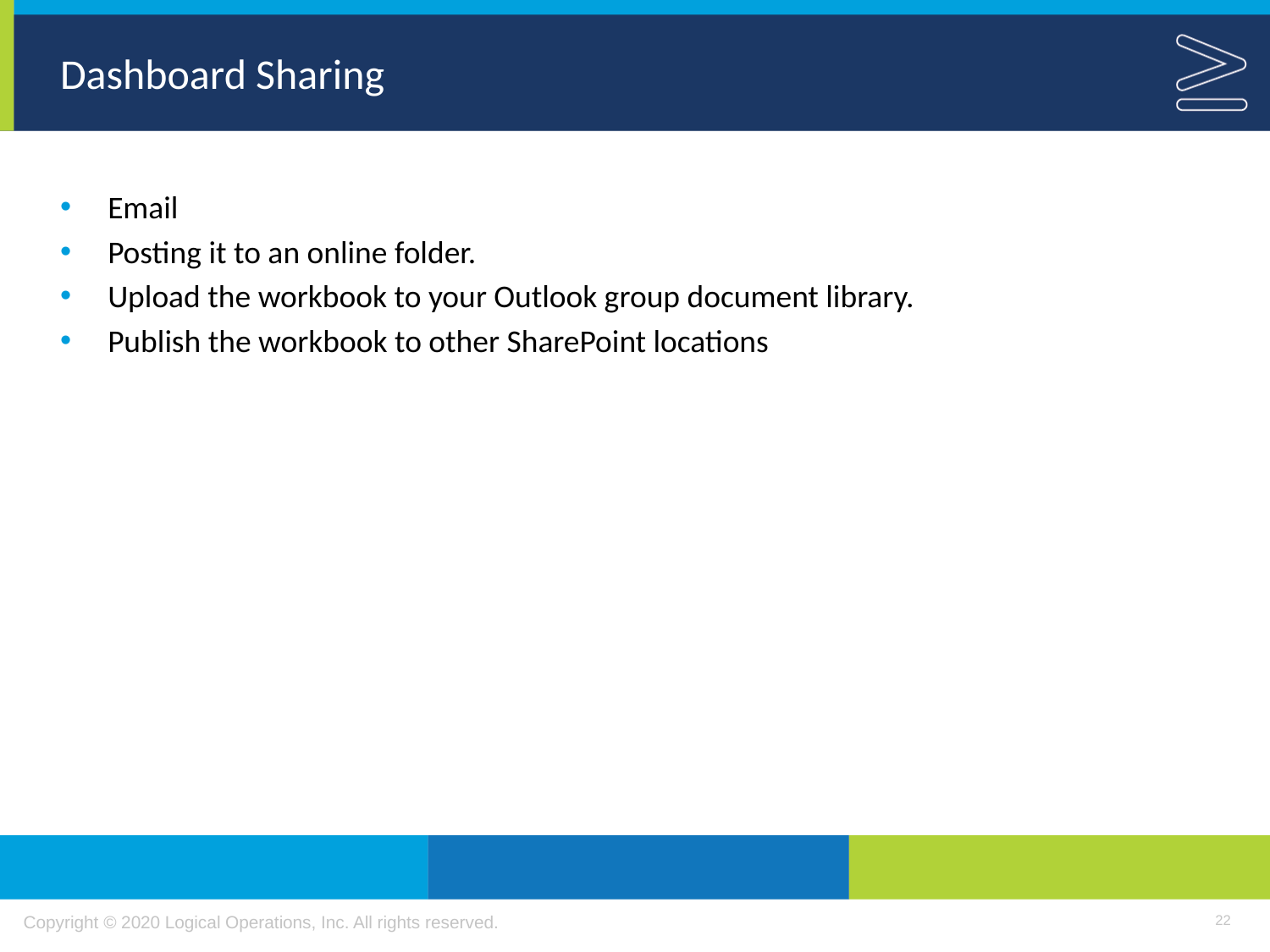

# Dashboard Sharing
Email
Posting it to an online folder.
Upload the workbook to your Outlook group document library.
Publish the workbook to other SharePoint locations
22